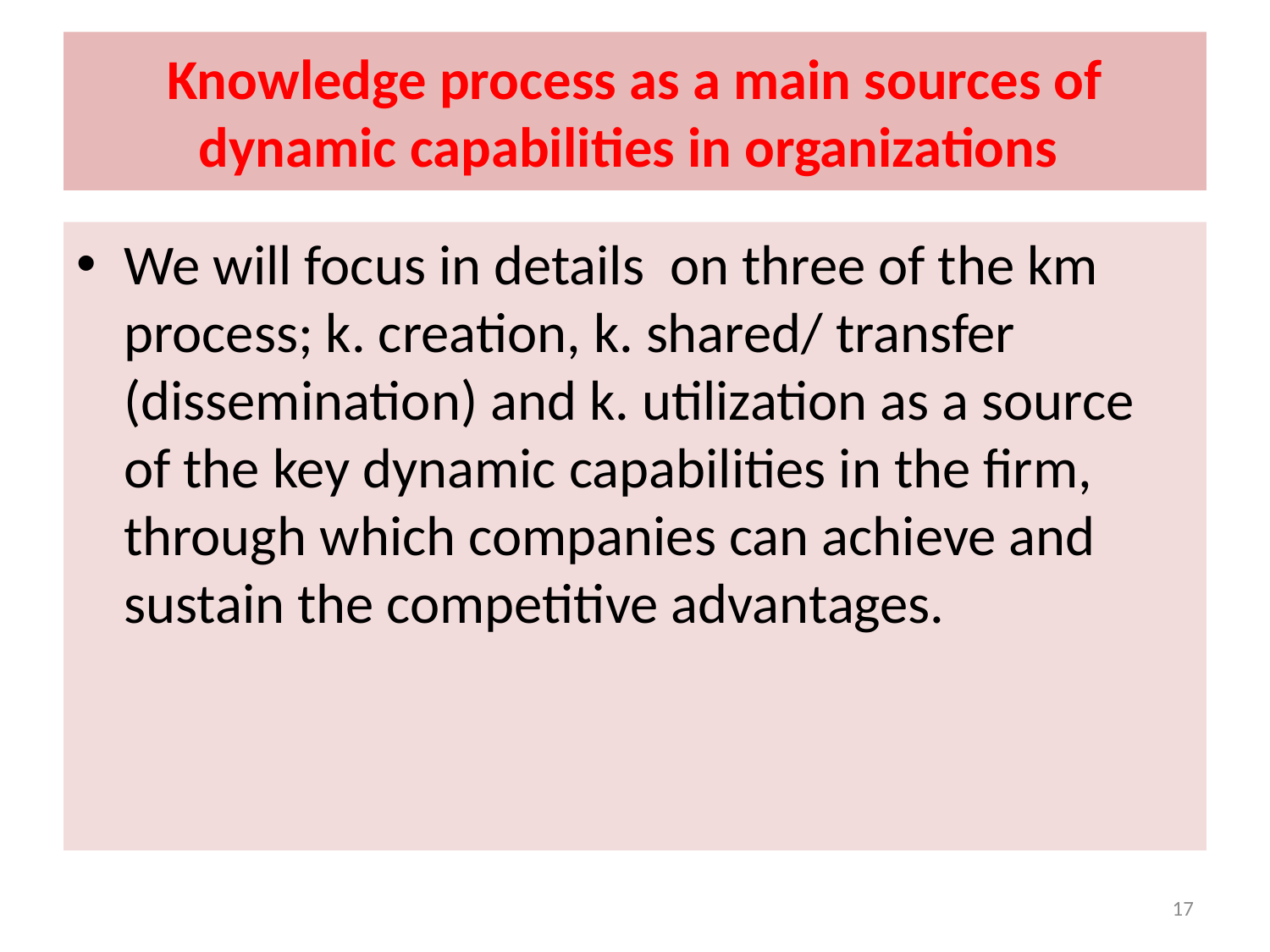

# Knowledge process as a main sources of dynamic capabilities in organizations
We will focus in details  on three of the km process; k. creation, k. shared/ transfer (dissemination) and k. utilization as a source of the key dynamic capabilities in the firm, through which companies can achieve and sustain the competitive advantages.

17